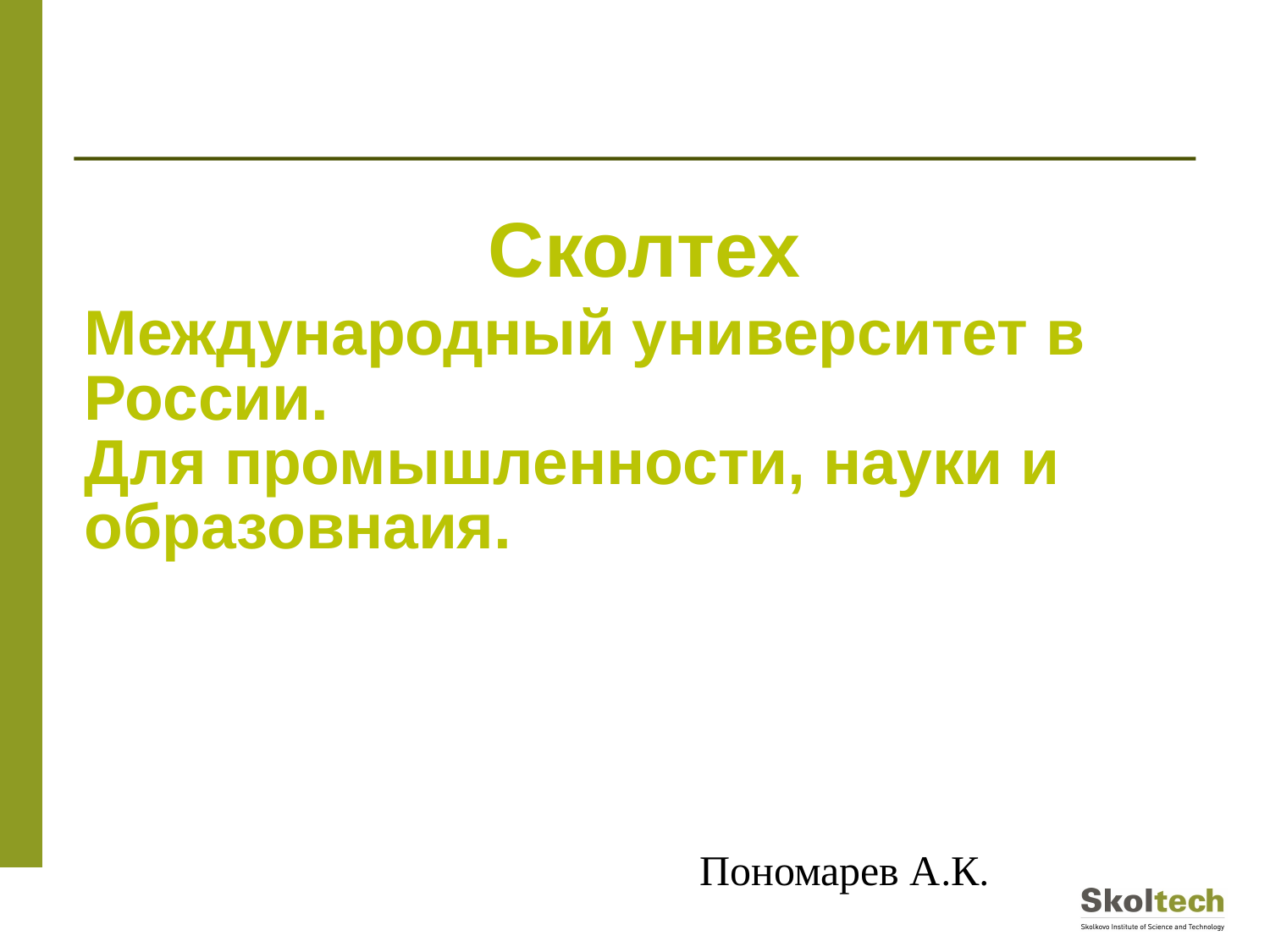

Сколтех
Международный университет в России.
Для промышленности, науки и  образовнаия.
                                       Пономарев А.К.